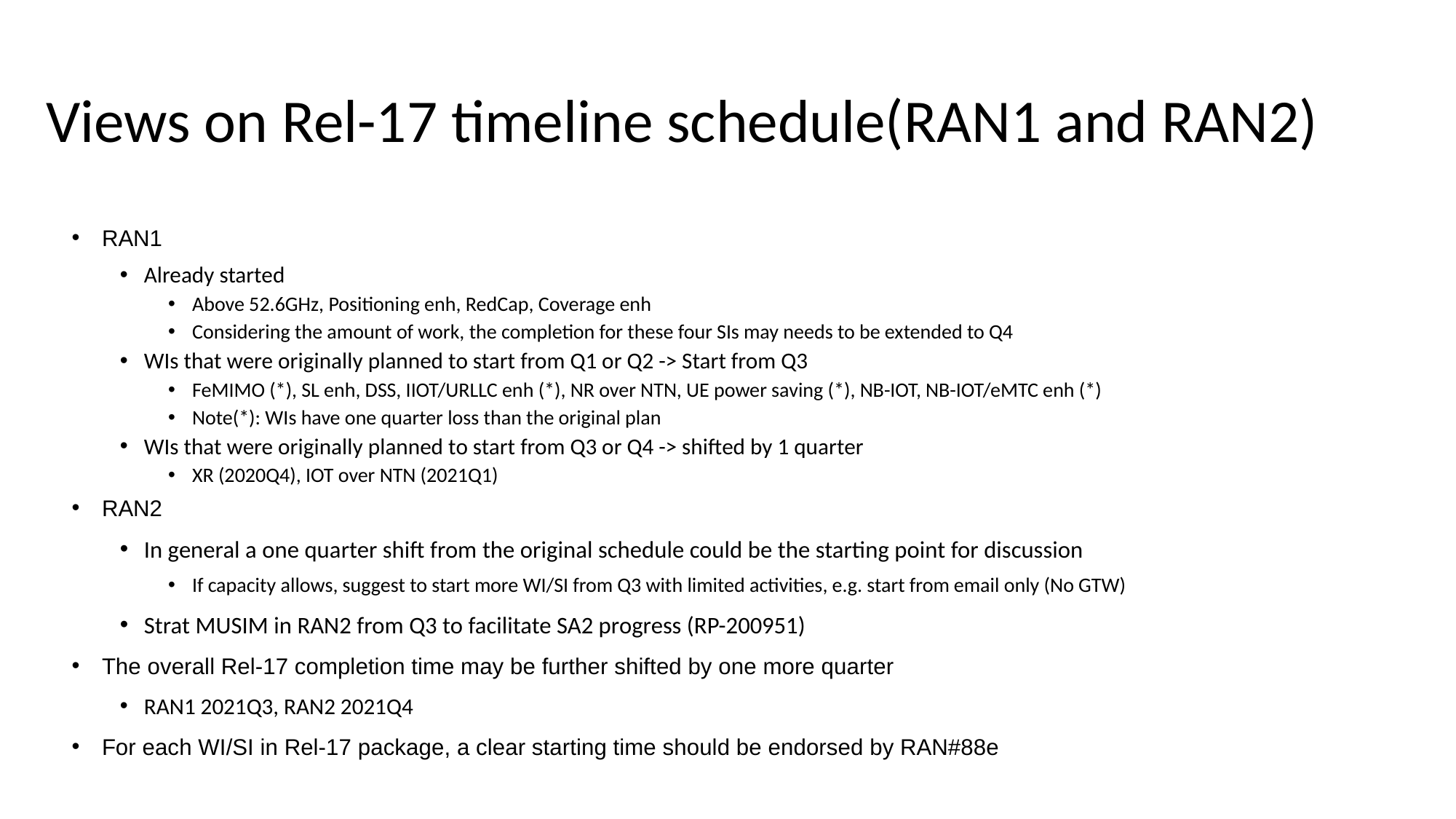

# Views on Rel-17 timeline schedule(RAN1 and RAN2)
RAN1
Already started
Above 52.6GHz, Positioning enh, RedCap, Coverage enh
Considering the amount of work, the completion for these four SIs may needs to be extended to Q4
WIs that were originally planned to start from Q1 or Q2 -> Start from Q3
FeMIMO (*), SL enh, DSS, IIOT/URLLC enh (*), NR over NTN, UE power saving (*), NB-IOT, NB-IOT/eMTC enh (*)
Note(*): WIs have one quarter loss than the original plan
WIs that were originally planned to start from Q3 or Q4 -> shifted by 1 quarter
XR (2020Q4), IOT over NTN (2021Q1)
RAN2
In general a one quarter shift from the original schedule could be the starting point for discussion
If capacity allows, suggest to start more WI/SI from Q3 with limited activities, e.g. start from email only (No GTW)
Strat MUSIM in RAN2 from Q3 to facilitate SA2 progress (RP-200951)
The overall Rel-17 completion time may be further shifted by one more quarter
RAN1 2021Q3, RAN2 2021Q4
For each WI/SI in Rel-17 package, a clear starting time should be endorsed by RAN#88e